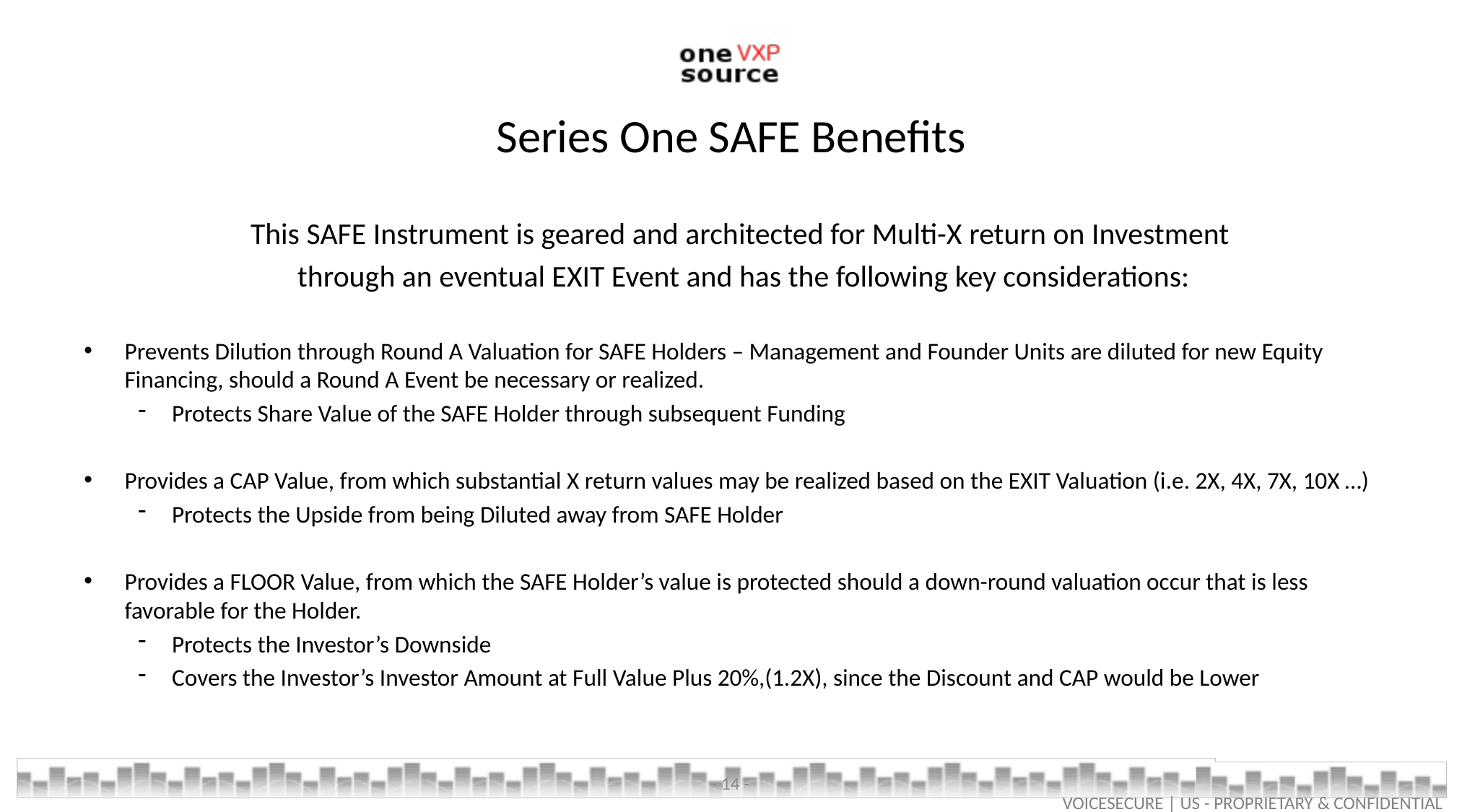

# Series One SAFE Benefits

This SAFE Instrument is geared and architected for Multi-X return on Investment
through an eventual EXIT Event and has the following key considerations:

Prevents Dilution through Round A Valuation for SAFE Holders – Management and Founder Units are diluted for new Equity Financing, should a Round A Event be necessary or realized.
Protects Share Value of the SAFE Holder through subsequent Funding

Provides a CAP Value, from which substantial X return values may be realized based on the EXIT Valuation (i.e. 2X, 4X, 7X, 10X …)
Protects the Upside from being Diluted away from SAFE Holder

Provides a FLOOR Value, from which the SAFE Holder’s value is protected should a down-round valuation occur that is less favorable for the Holder.
Protects the Investor’s Downside
Covers the Investor’s Investor Amount at Full Value Plus 20%,(1.2X), since the Discount and CAP would be Lower

- 14 -
VOICESECURE | US - PROPRIETARY & CONFIDENTIAL